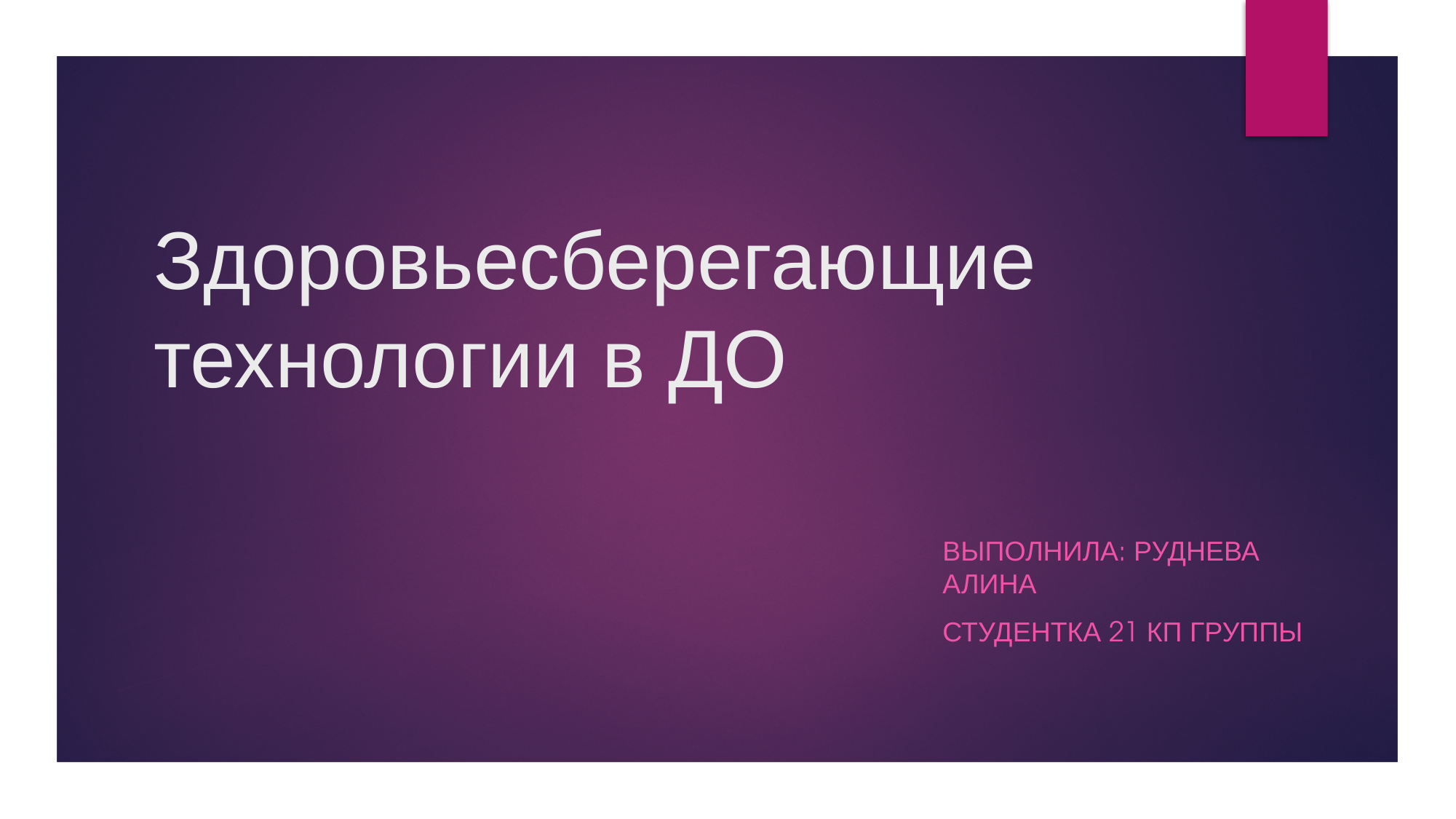

# Здоровьесберегающие технологии в ДО
Выполнила: Руднева Алина
студентка 21 КП группы